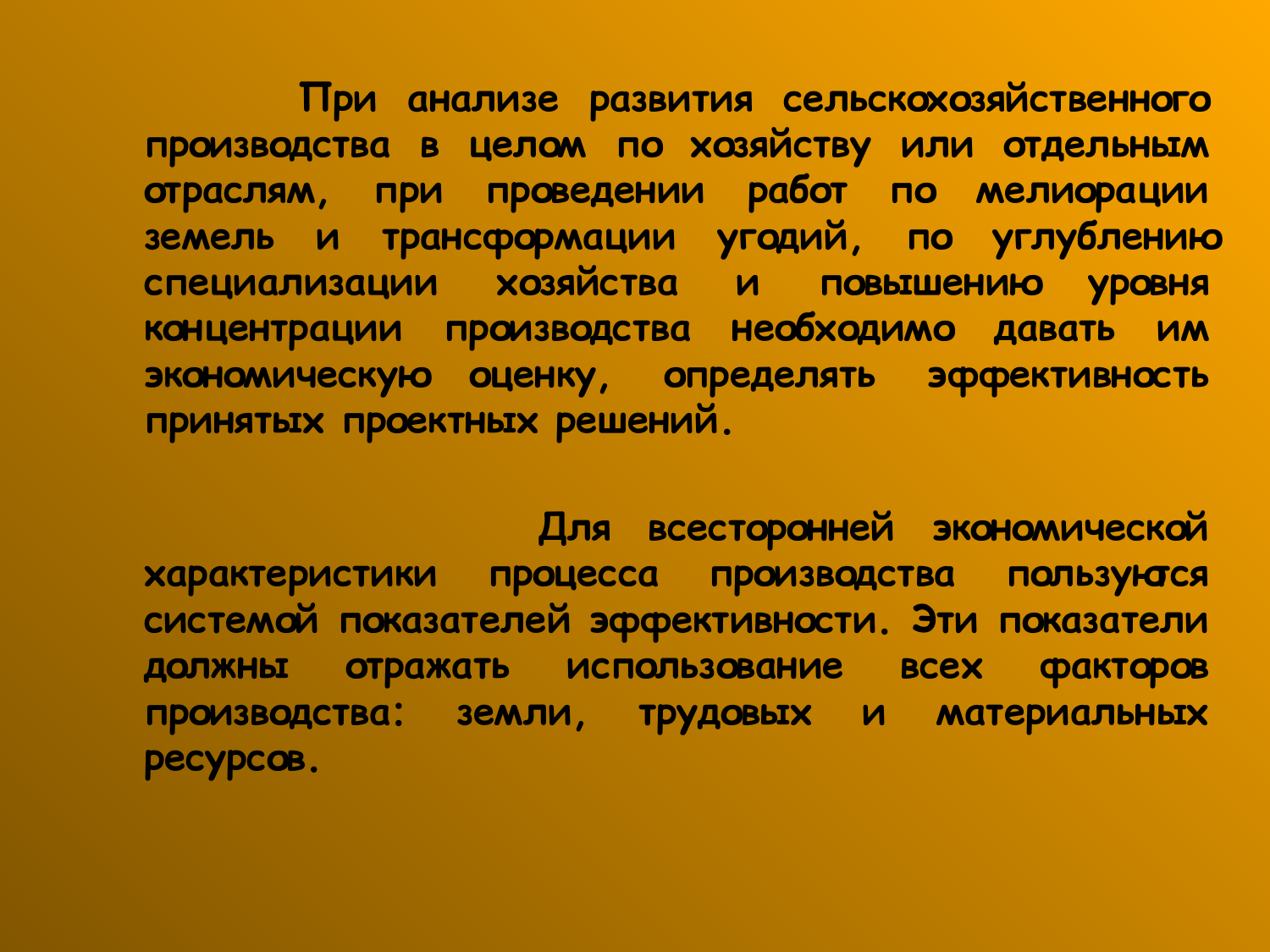

При анализе развития сельскохозяйственного производства в целом по хозяйству или отдельным отраслям, при проведении работ по мелиорации земель и трансформации угодий, по углублению специализации хозяйства и повышению уровня концентрации производства необходимо давать им экономическую оценку, определять эффективность принятых проектных решений.

            Для всесторонней экономической характеристики процесса производства пользуются системой показателей эффективности. Эти показатели должны отражать использование всех факторов производства: земли, трудовых и материальных ресурсов.